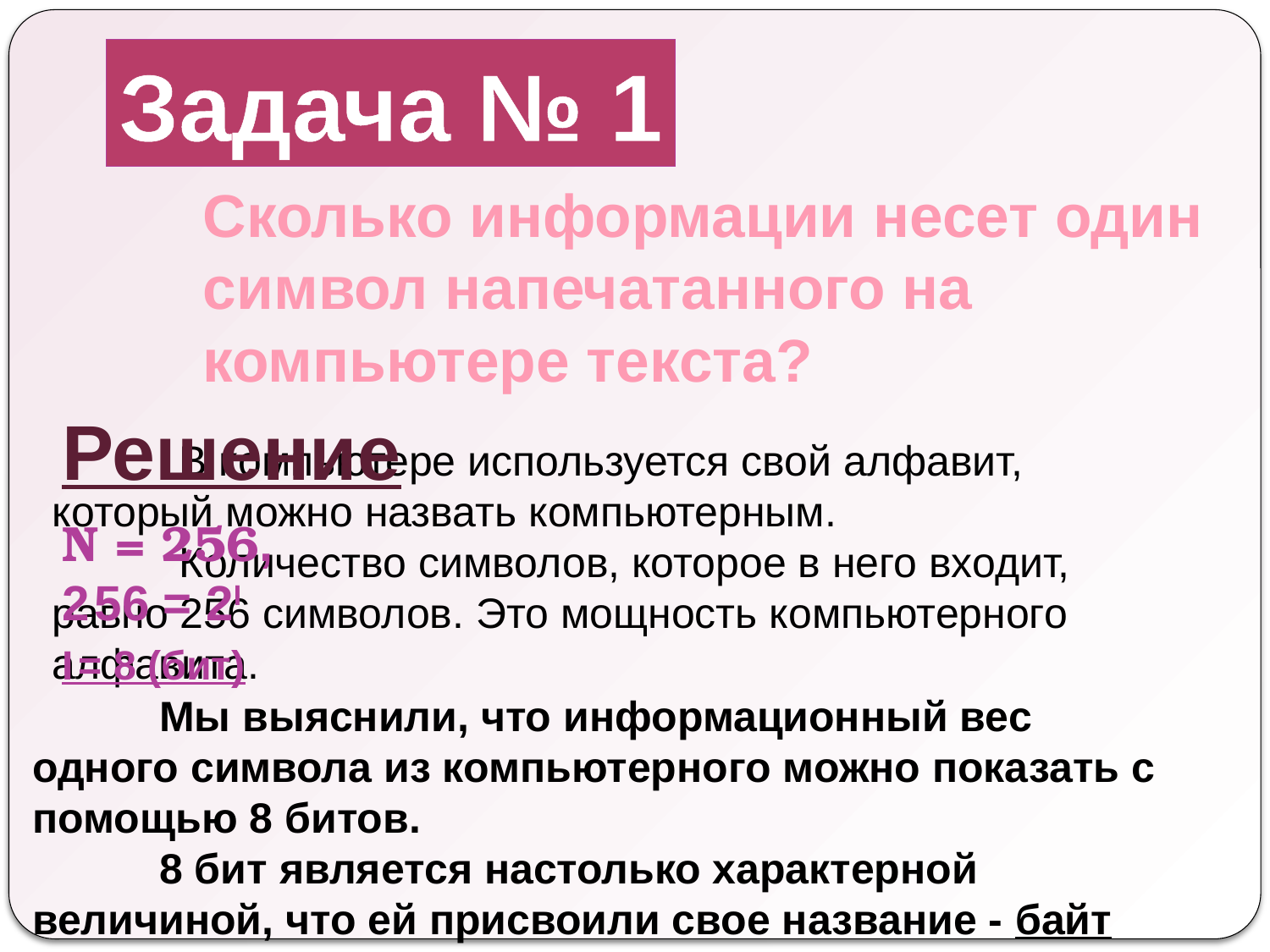

Задача № 1
Сколько информации несет один символ напечатанного на компьютере текста?
Решение

	В компьютере используется свой алфавит, который можно назвать компьютерным.
	Количество символов, которое в него входит, равно 256 символов. Это мощность компьютерного алфавита.
N = 256,
256 = 2I
I= 8 (бит)
	Мы выяснили, что информационный вес одного символа из компьютерного можно показать с помощью 8 битов.
	8 бит является настолько характерной величиной, что ей присвоили свое название - байт